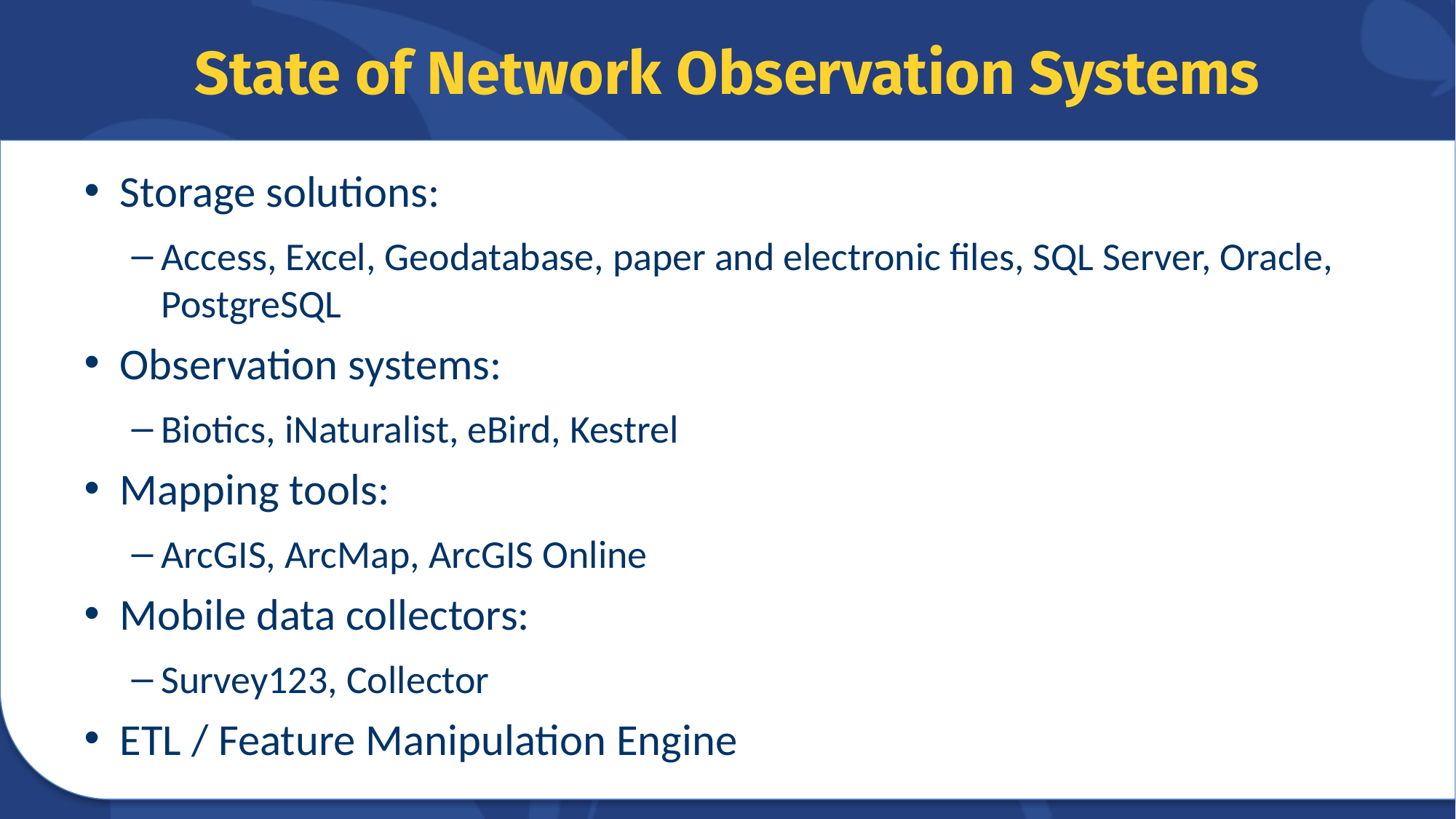

# State of Network Observation Systems
Storage solutions:
Access, Excel, Geodatabase, paper and electronic files, SQL Server, Oracle, PostgreSQL
Observation systems:
Biotics, iNaturalist, eBird, Kestrel
Mapping tools:
ArcGIS, ArcMap, ArcGIS Online
Mobile data collectors:
Survey123, Collector
ETL / Feature Manipulation Engine